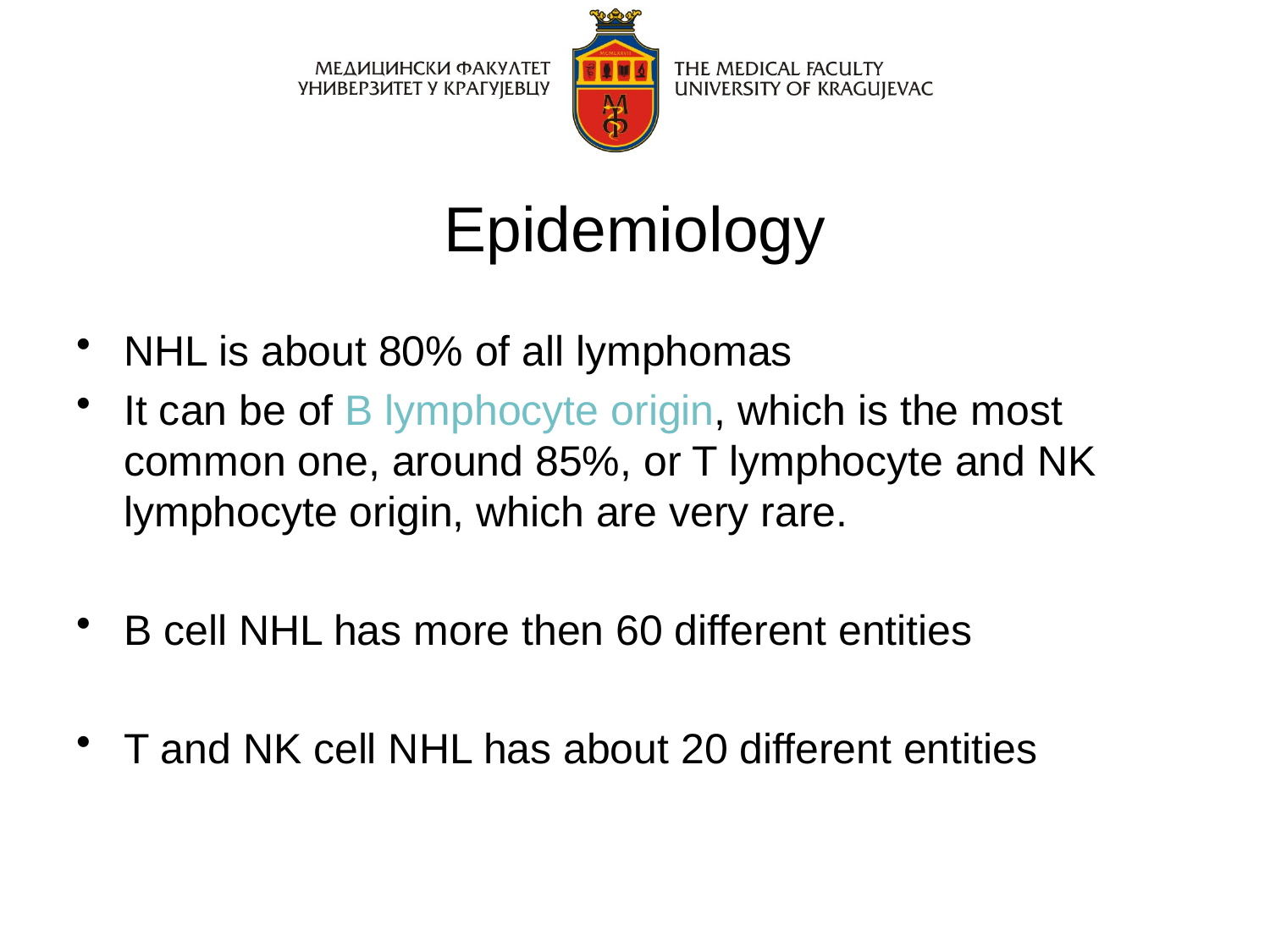

# Epidemiology
NHL is about 80% of all lymphomas
It can be of B lymphocyte origin, which is the most common one, around 85%, or T lymphocyte and NK lymphocyte origin, which are very rare.

B cell NHL has more then 60 different entities

T and NK cell NHL has about 20 different entities